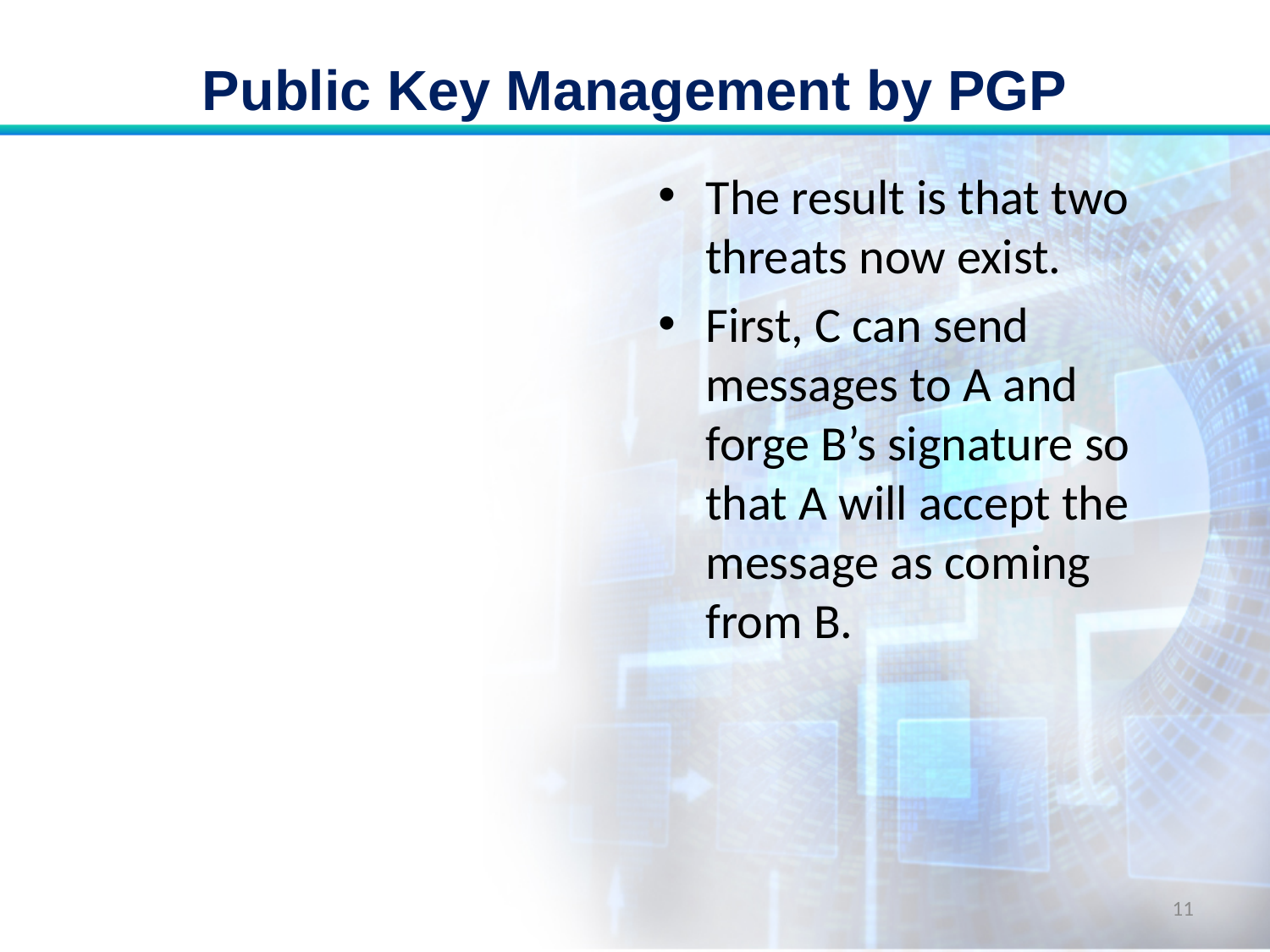

# Public Key Management by PGP
The result is that two threats now exist.
First, C can send messages to A and forge B’s signature so that A will accept the message as coming from B.
11